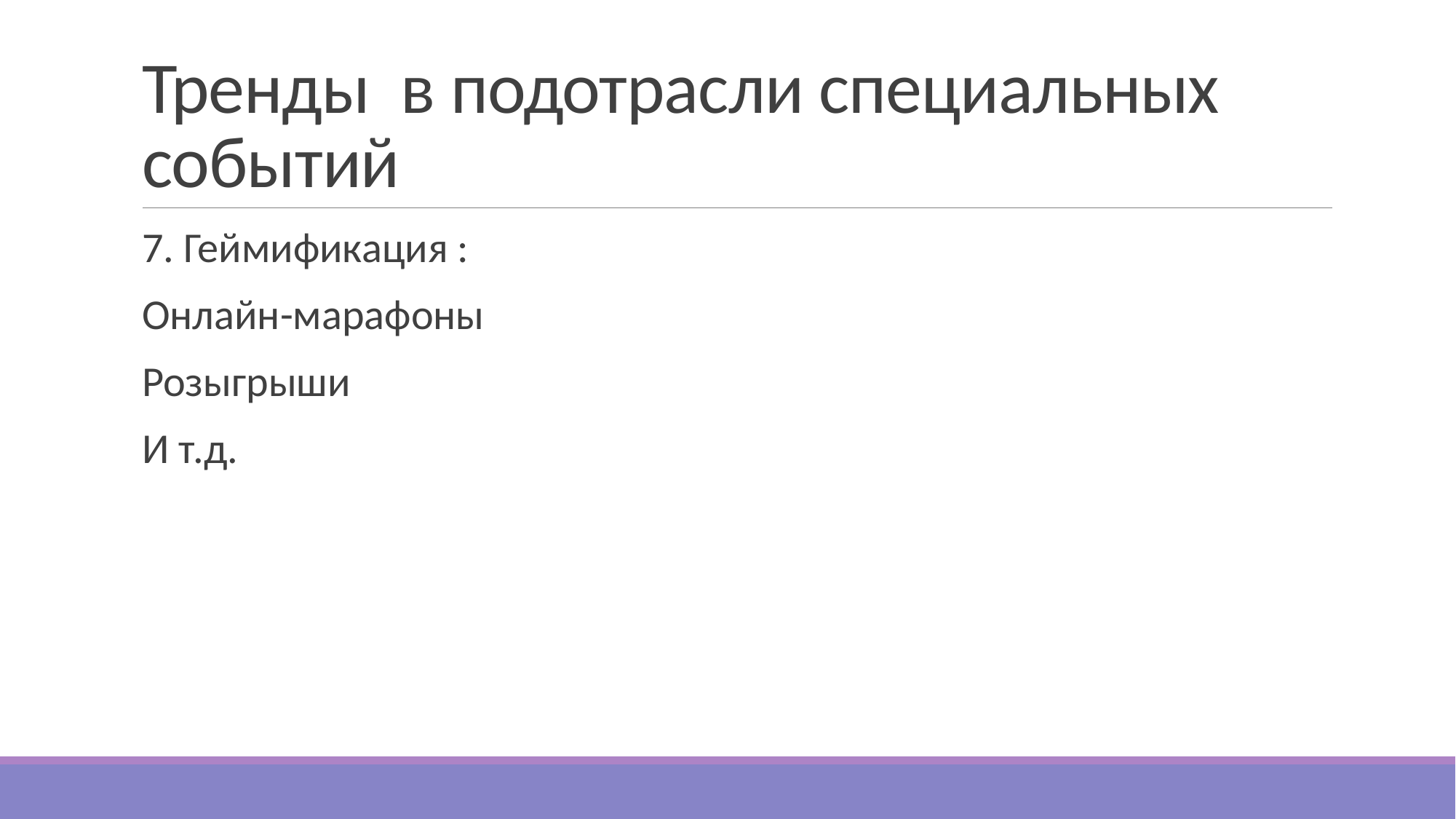

# Тренды  в подотрасли специальных событий
7. Геймификация :
Онлайн-марафоны
Розыгрыши
И т.д.